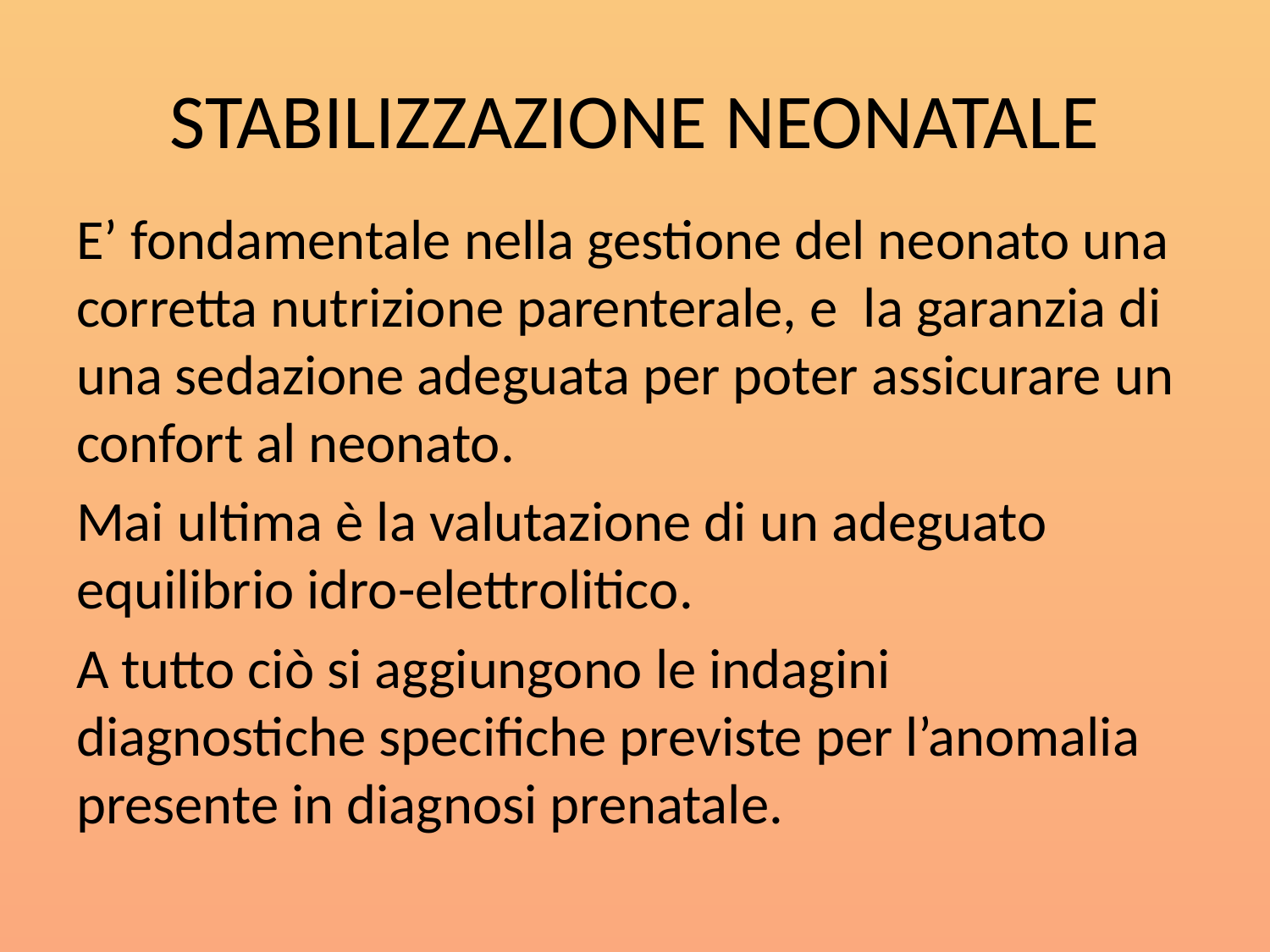

# STABILIZZAZIONE NEONATALE
E’ fondamentale nella gestione del neonato una corretta nutrizione parenterale, e  la garanzia di una sedazione adeguata per poter assicurare un confort al neonato.
Mai ultima è la valutazione di un adeguato equilibrio idro-elettrolitico.
A tutto ciò si aggiungono le indagini diagnostiche specifiche previste per l’anomalia presente in diagnosi prenatale.